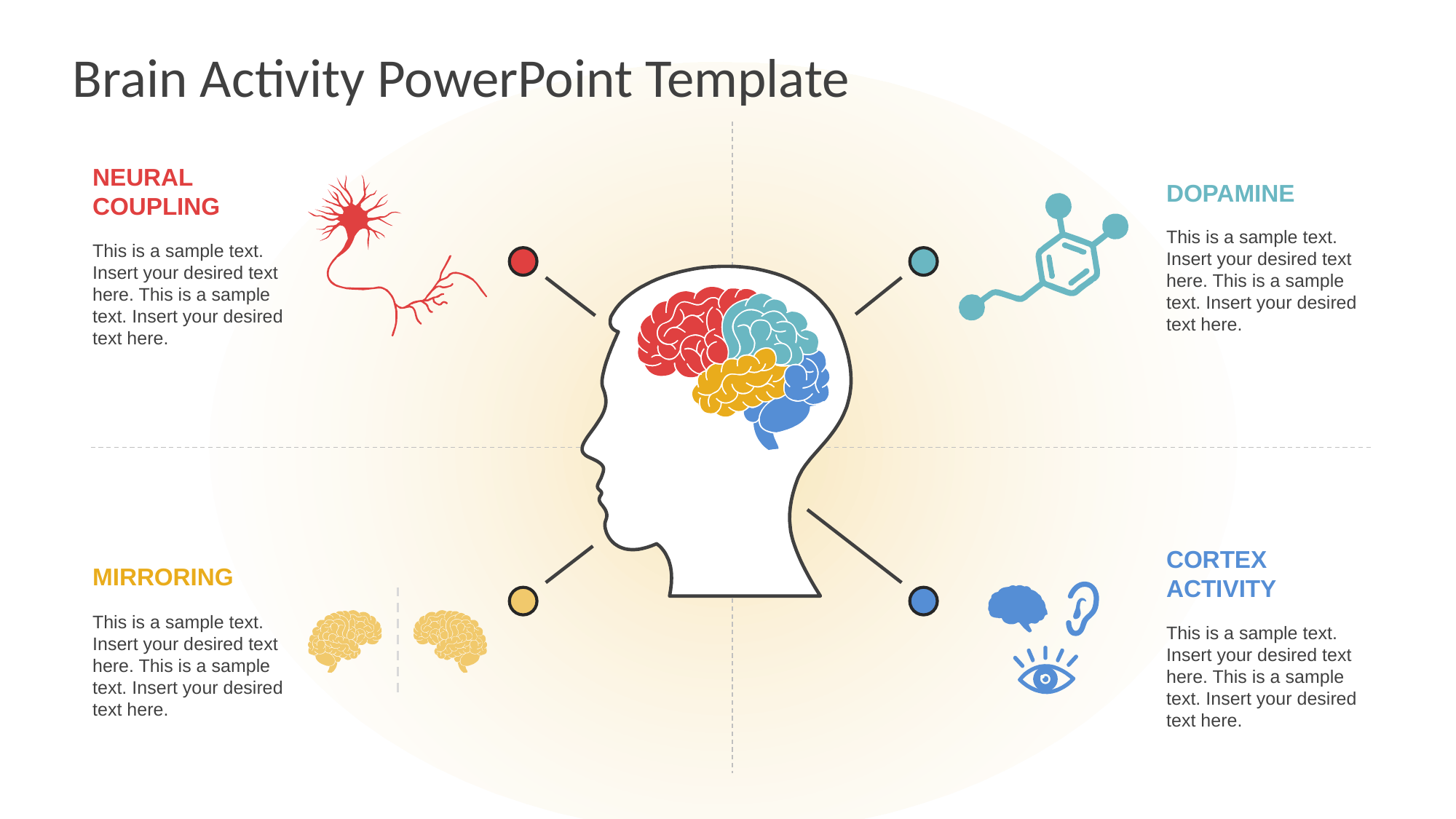

# Brain Activity PowerPoint Template

NEURAL COUPLING
This is a sample text. Insert your desired text here. This is a sample text. Insert your desired text here.
DOPAMINE
This is a sample text. Insert your desired text here. This is a sample text. Insert your desired text here.

CORTEX ACTIVITY
This is a sample text. Insert your desired text here. This is a sample text. Insert your desired text here.
MIRRORING
This is a sample text. Insert your desired text here. This is a sample text. Insert your desired text here.